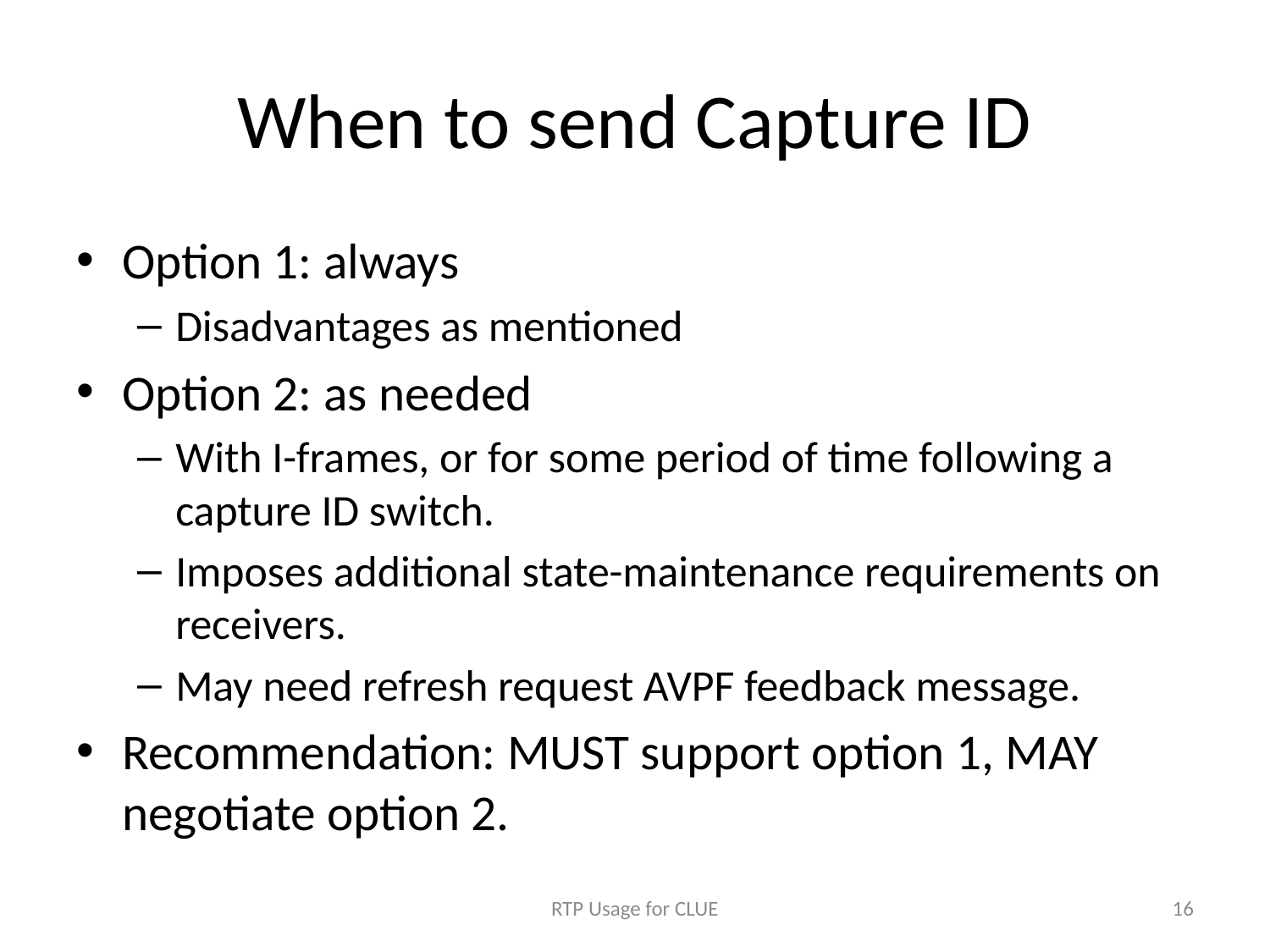

# When to send Capture ID
Option 1: always
Disadvantages as mentioned
Option 2: as needed
With I-frames, or for some period of time following a capture ID switch.
Imposes additional state-maintenance requirements on receivers.
May need refresh request AVPF feedback message.
Recommendation: MUST support option 1, MAY negotiate option 2.
RTP Usage for CLUE
16